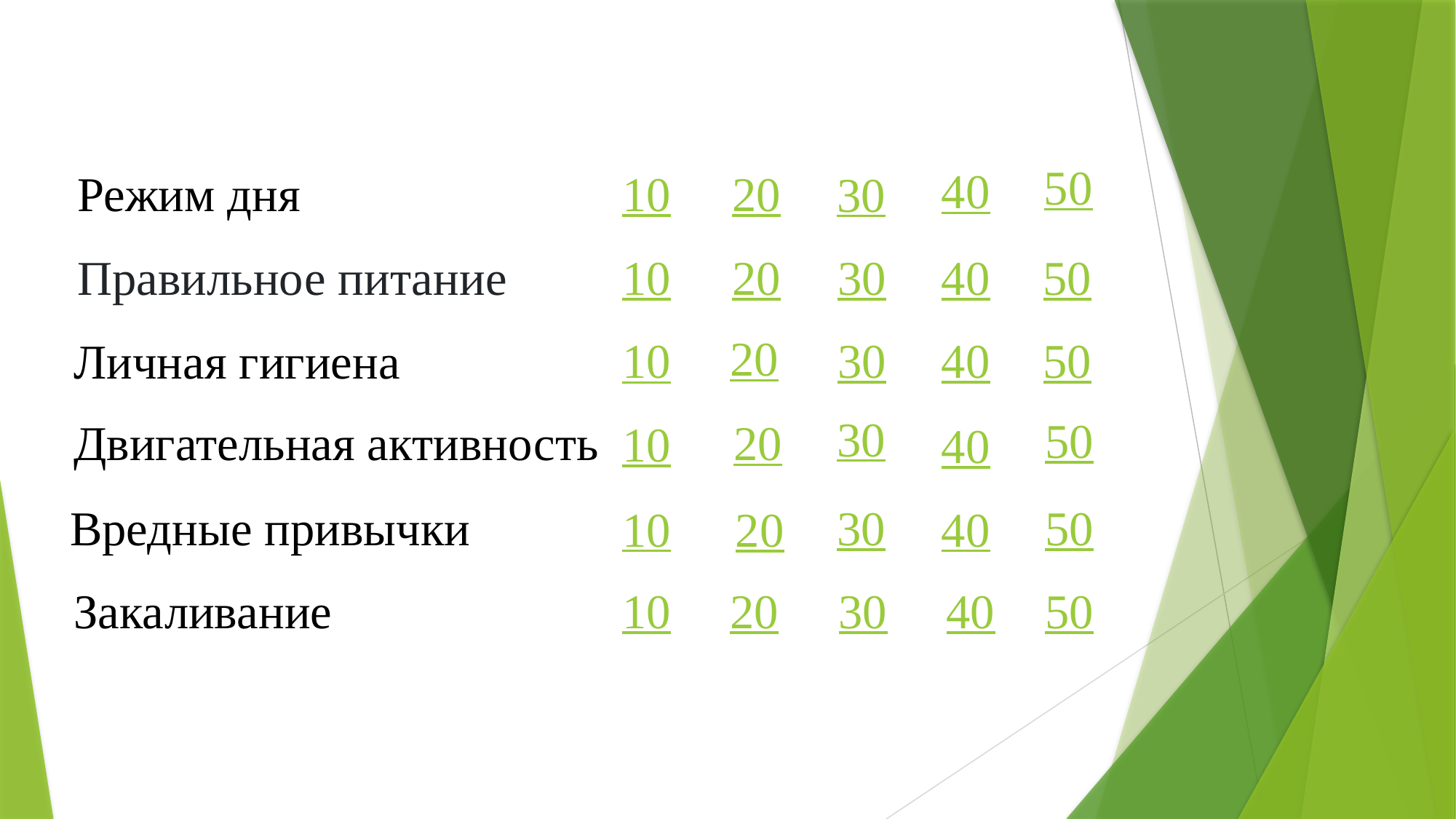

#
50
40
20
10
Режим дня
30
Правильное питание
10
20
30
40
50
20
50
40
30
10
Личная гигиена
30
50
Двигательная активность
20
10
40
50
Вредные привычки
30
10
40
20
50
40
30
Закаливание
10
20